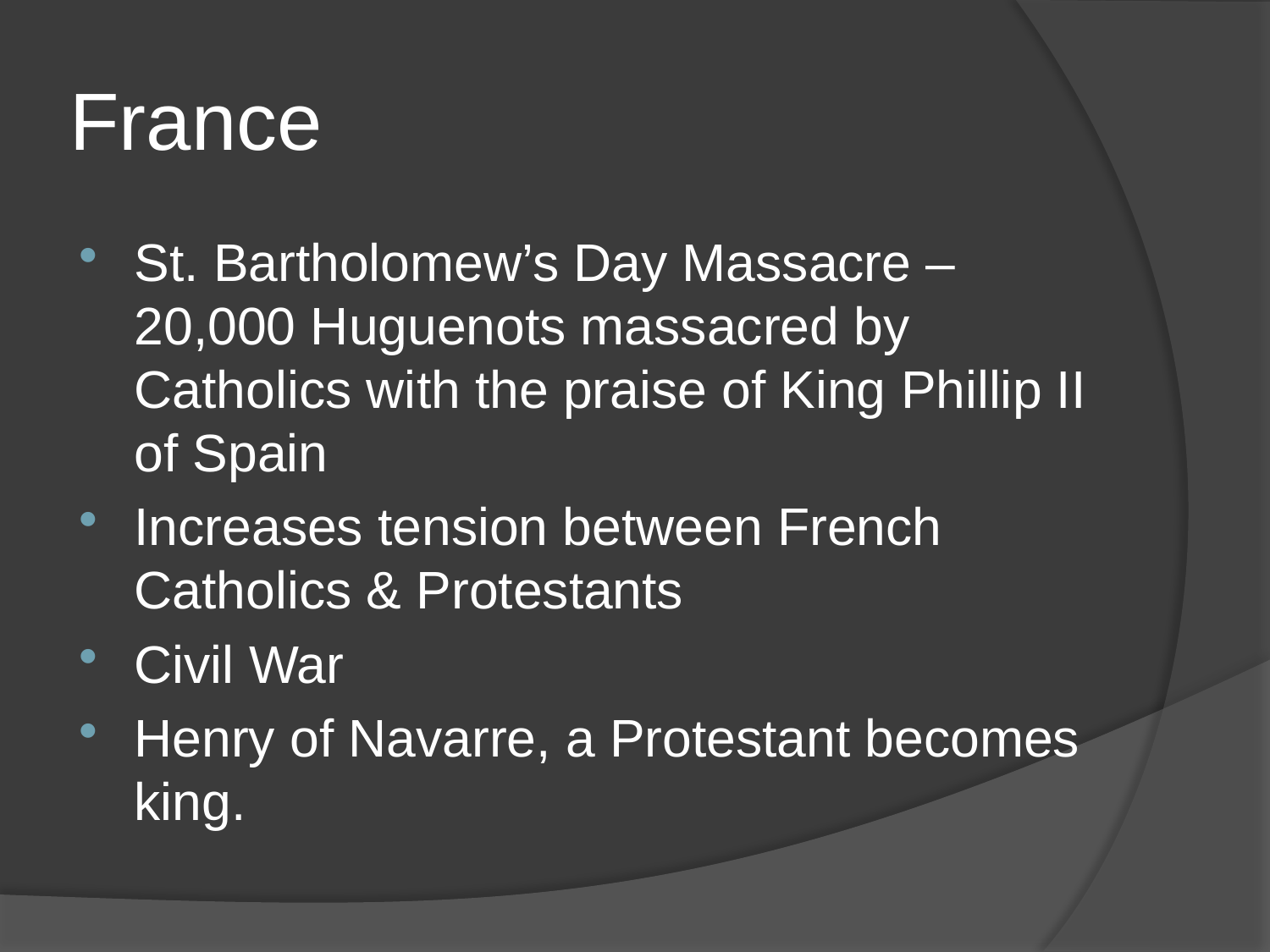

# France
St. Bartholomew’s Day Massacre – 20,000 Huguenots massacred by Catholics with the praise of King Phillip II of Spain
Increases tension between French Catholics & Protestants
Civil War
Henry of Navarre, a Protestant becomes king.